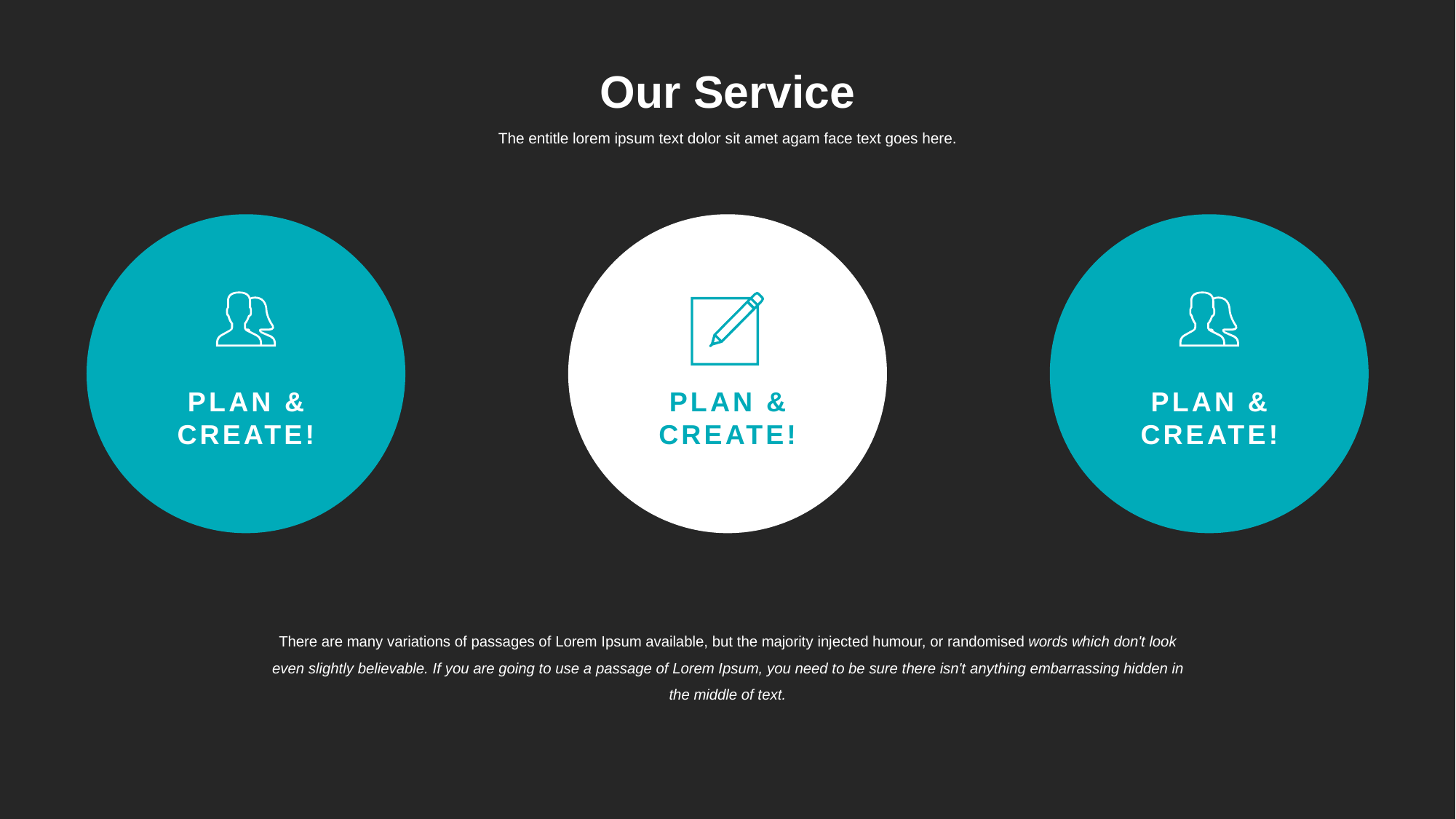

# Our Service
The entitle lorem ipsum text dolor sit amet agam face text goes here.

PLAN &
CREATE!
PLAN &
CREATE!
PLAN &
CREATE!
There are many variations of passages of Lorem Ipsum available, but the majority injected humour, or randomised words which don't look even slightly believable. If you are going to use a passage of Lorem Ipsum, you need to be sure there isn't anything embarrassing hidden in the middle of text.